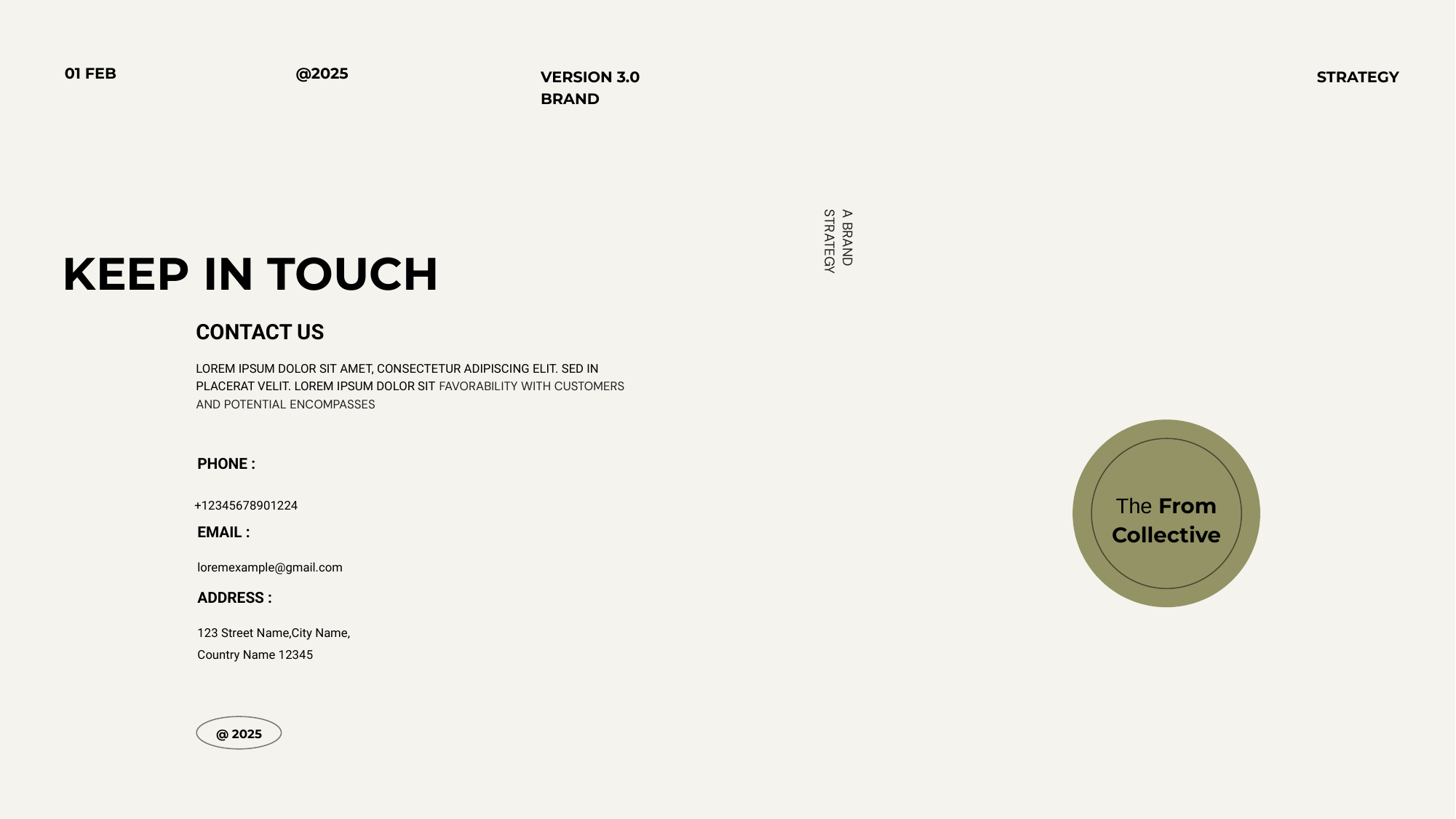

01 FEB
@2025
VERSION 3.0
BRAND
STRATEGY
KEEP IN TOUCH

A BRAND STRATEGY
CONTACT US
LOREM IPSUM DOLOR SIT AMET, CONSECTETUR ADIPISCING ELIT. SED IN PLACERAT VELIT. LOREM IPSUM DOLOR SIT FAVORABILITY WITH CUSTOMERS AND POTENTIAL ENCOMPASSES

PHONE :
+12345678901224
The From Collective
EMAIL :
loremexample@gmail.com
ADDRESS :
123 Street Name,City Name,
Country Name 12345

@ 2025